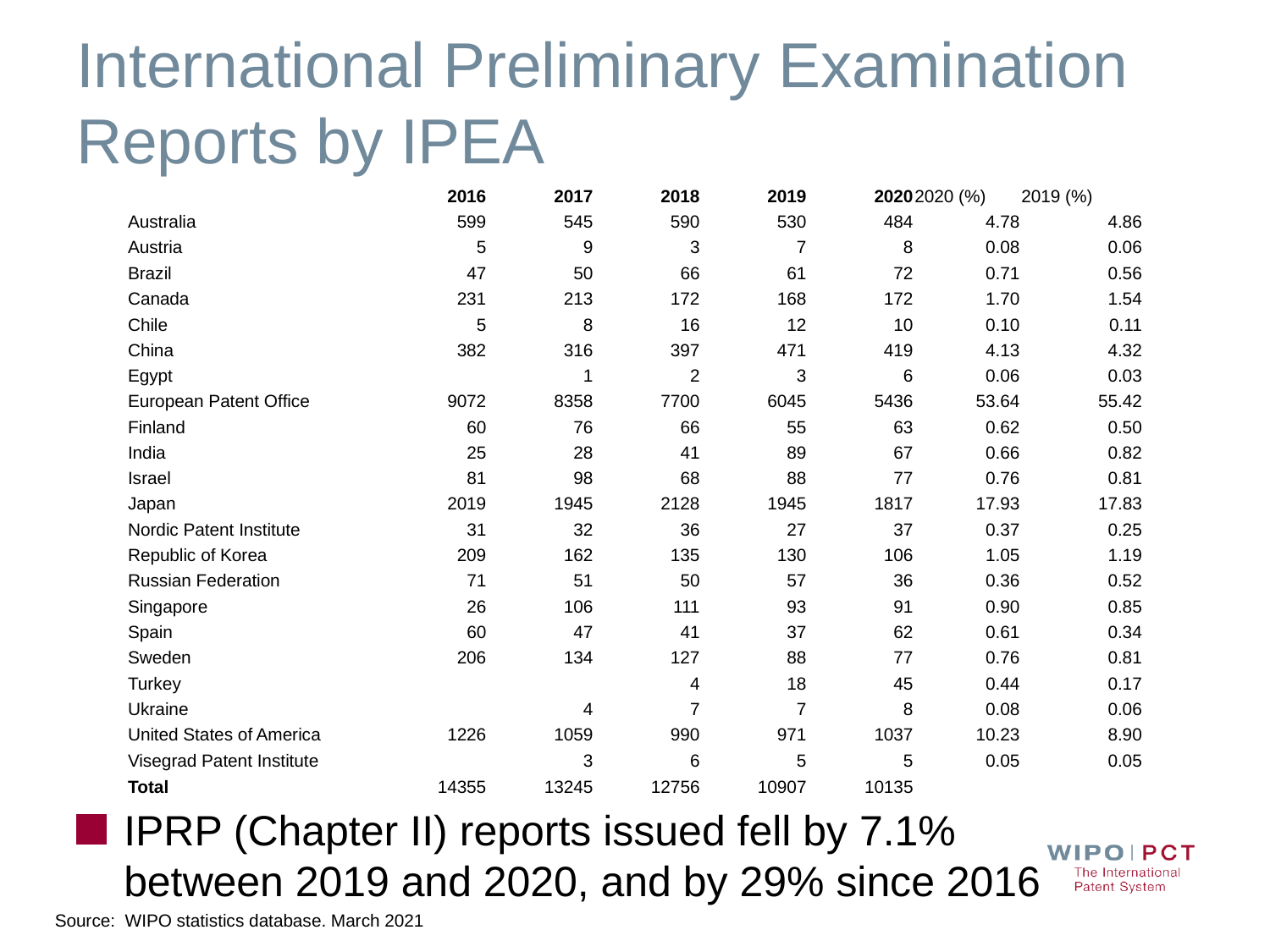

# International Preliminary Examination Reports by IPEA
|  | 2016 | 2017 | 2018 | 2019 | 2020 | 2020 (%) | 2019 (%) |
| --- | --- | --- | --- | --- | --- | --- | --- |
| Australia | 599 | 545 | 590 | 530 | 484 | 4.78 | 4.86 |
| Austria | 5 | 9 | 3 | 7 | 8 | 0.08 | 0.06 |
| Brazil | 47 | 50 | 66 | 61 | 72 | 0.71 | 0.56 |
| Canada | 231 | 213 | 172 | 168 | 172 | 1.70 | 1.54 |
| Chile | 5 | 8 | 16 | 12 | 10 | 0.10 | 0.11 |
| China | 382 | 316 | 397 | 471 | 419 | 4.13 | 4.32 |
| Egypt |  | 1 | 2 | 3 | 6 | 0.06 | 0.03 |
| European Patent Office | 9072 | 8358 | 7700 | 6045 | 5436 | 53.64 | 55.42 |
| Finland | 60 | 76 | 66 | 55 | 63 | 0.62 | 0.50 |
| India | 25 | 28 | 41 | 89 | 67 | 0.66 | 0.82 |
| Israel | 81 | 98 | 68 | 88 | 77 | 0.76 | 0.81 |
| Japan | 2019 | 1945 | 2128 | 1945 | 1817 | 17.93 | 17.83 |
| Nordic Patent Institute | 31 | 32 | 36 | 27 | 37 | 0.37 | 0.25 |
| Republic of Korea | 209 | 162 | 135 | 130 | 106 | 1.05 | 1.19 |
| Russian Federation | 71 | 51 | 50 | 57 | 36 | 0.36 | 0.52 |
| Singapore | 26 | 106 | 111 | 93 | 91 | 0.90 | 0.85 |
| Spain | 60 | 47 | 41 | 37 | 62 | 0.61 | 0.34 |
| Sweden | 206 | 134 | 127 | 88 | 77 | 0.76 | 0.81 |
| Turkey |  |  | 4 | 18 | 45 | 0.44 | 0.17 |
| Ukraine |  | 4 | 7 | 7 | 8 | 0.08 | 0.06 |
| United States of America | 1226 | 1059 | 990 | 971 | 1037 | 10.23 | 8.90 |
| Visegrad Patent Institute |  | 3 | 6 | 5 | 5 | 0.05 | 0.05 |
| Total | 14355 | 13245 | 12756 | 10907 | 10135 |  |  |
IPRP (Chapter II) reports issued fell by 7.1%
between 2019 and 2020, and by 29% since 2016
Source:  WIPO statistics database. March 2021